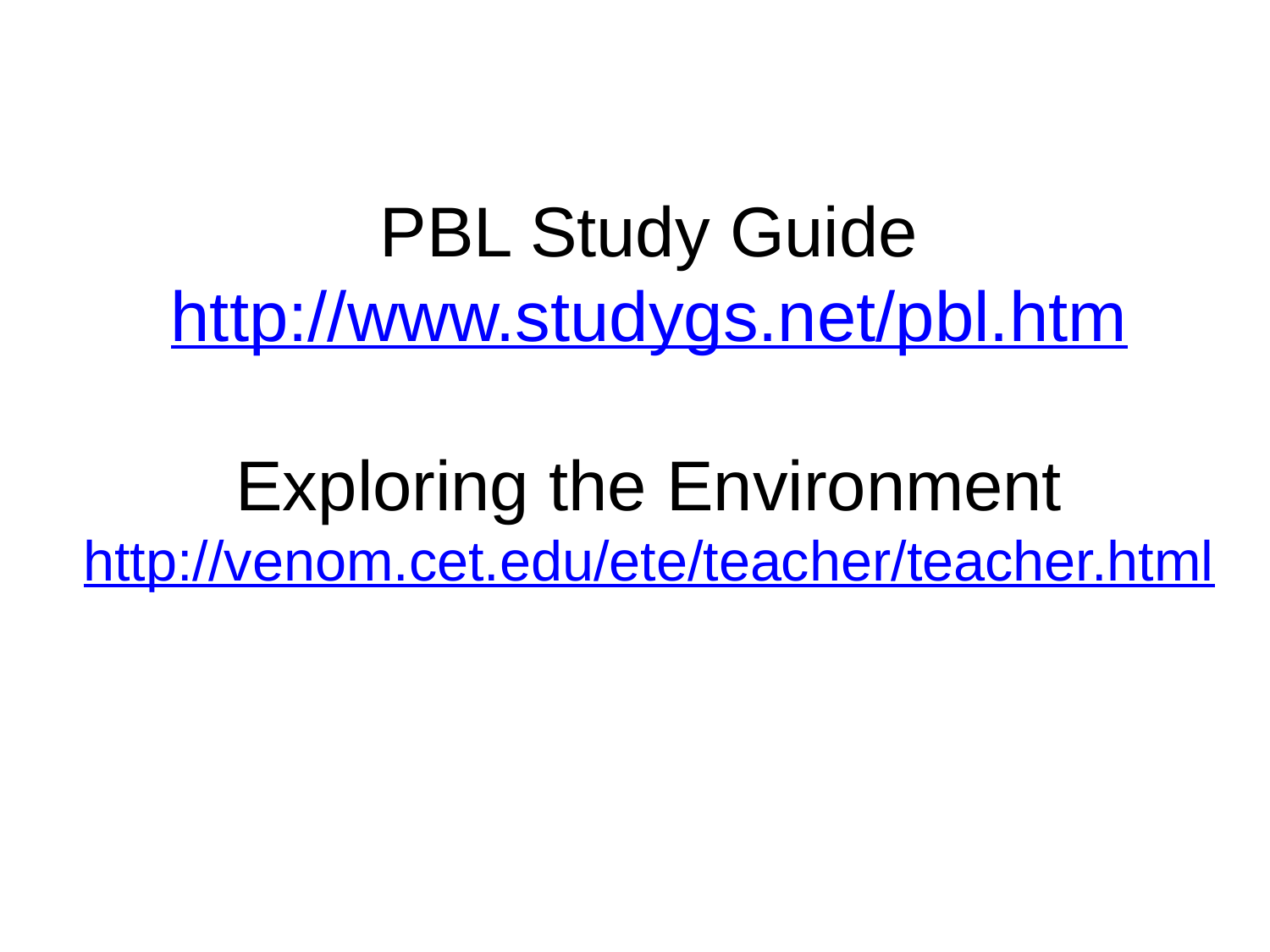

PBL Study Guide
http://www.studygs.net/pbl.htm

Exploring the Environment
http://venom.cet.edu/ete/teacher/teacher.html